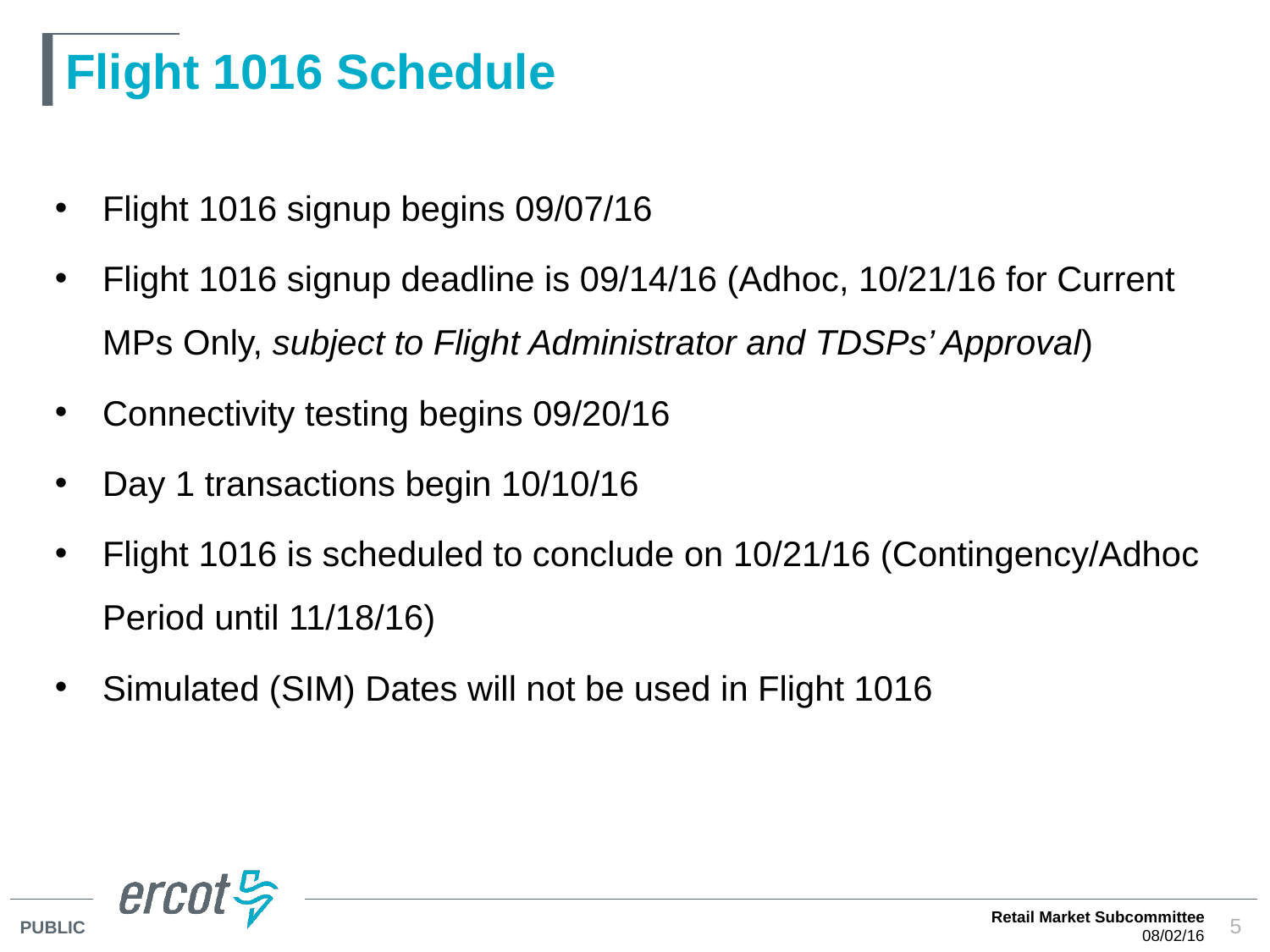

# Flight 1016 Schedule
Flight 1016 signup begins 09/07/16
Flight 1016 signup deadline is 09/14/16 (Adhoc, 10/21/16 for Current MPs Only, subject to Flight Administrator and TDSPs’ Approval)
Connectivity testing begins 09/20/16
Day 1 transactions begin 10/10/16
Flight 1016 is scheduled to conclude on 10/21/16 (Contingency/Adhoc Period until 11/18/16)
Simulated (SIM) Dates will not be used in Flight 1016
Retail Market Subcommittee
08/02/16
5